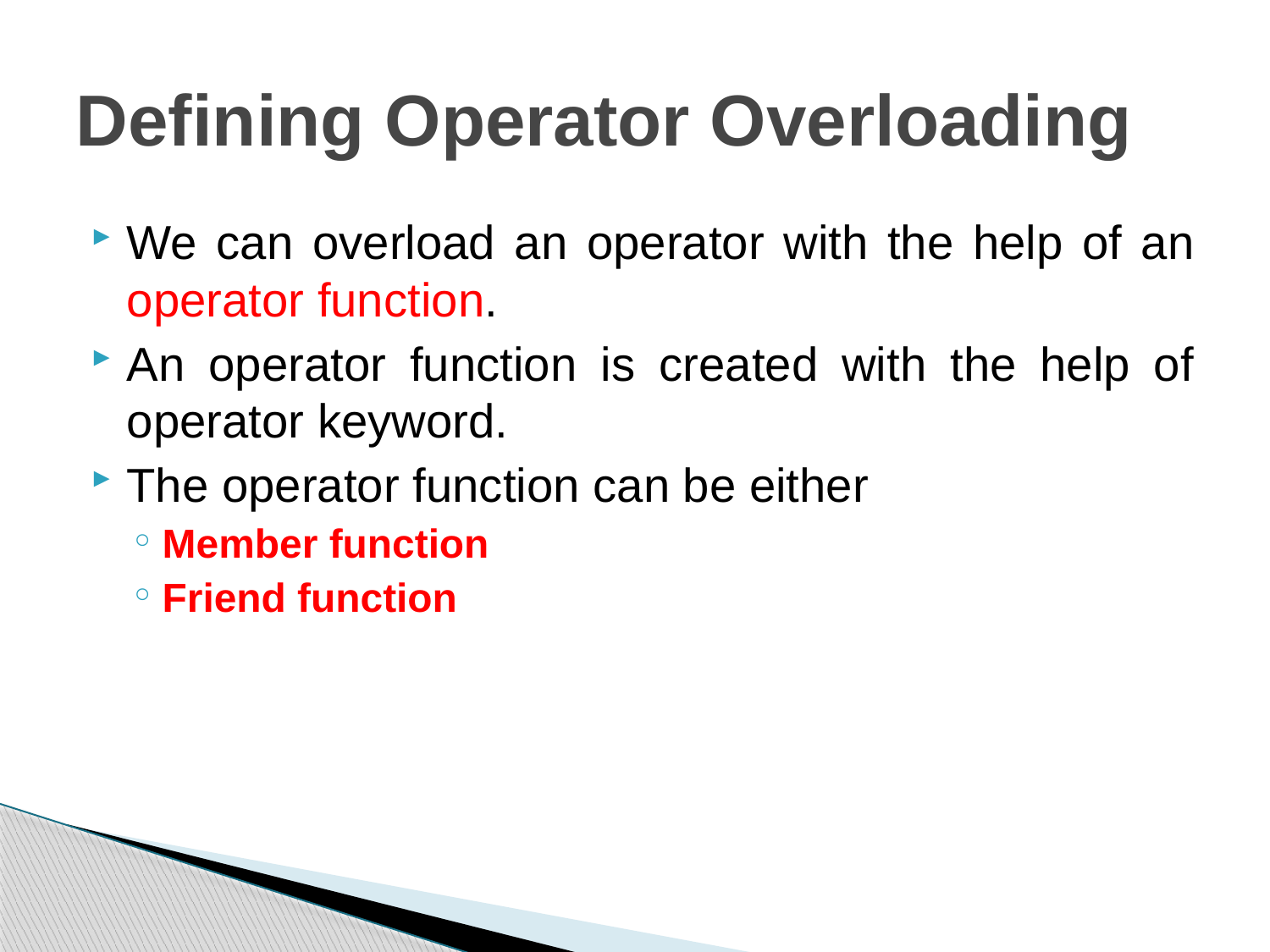

# Defining Operator Overloading
We can overload an operator with the help of an operator function.
An operator function is created with the help of operator keyword.
The operator function can be either
Member function
Friend function